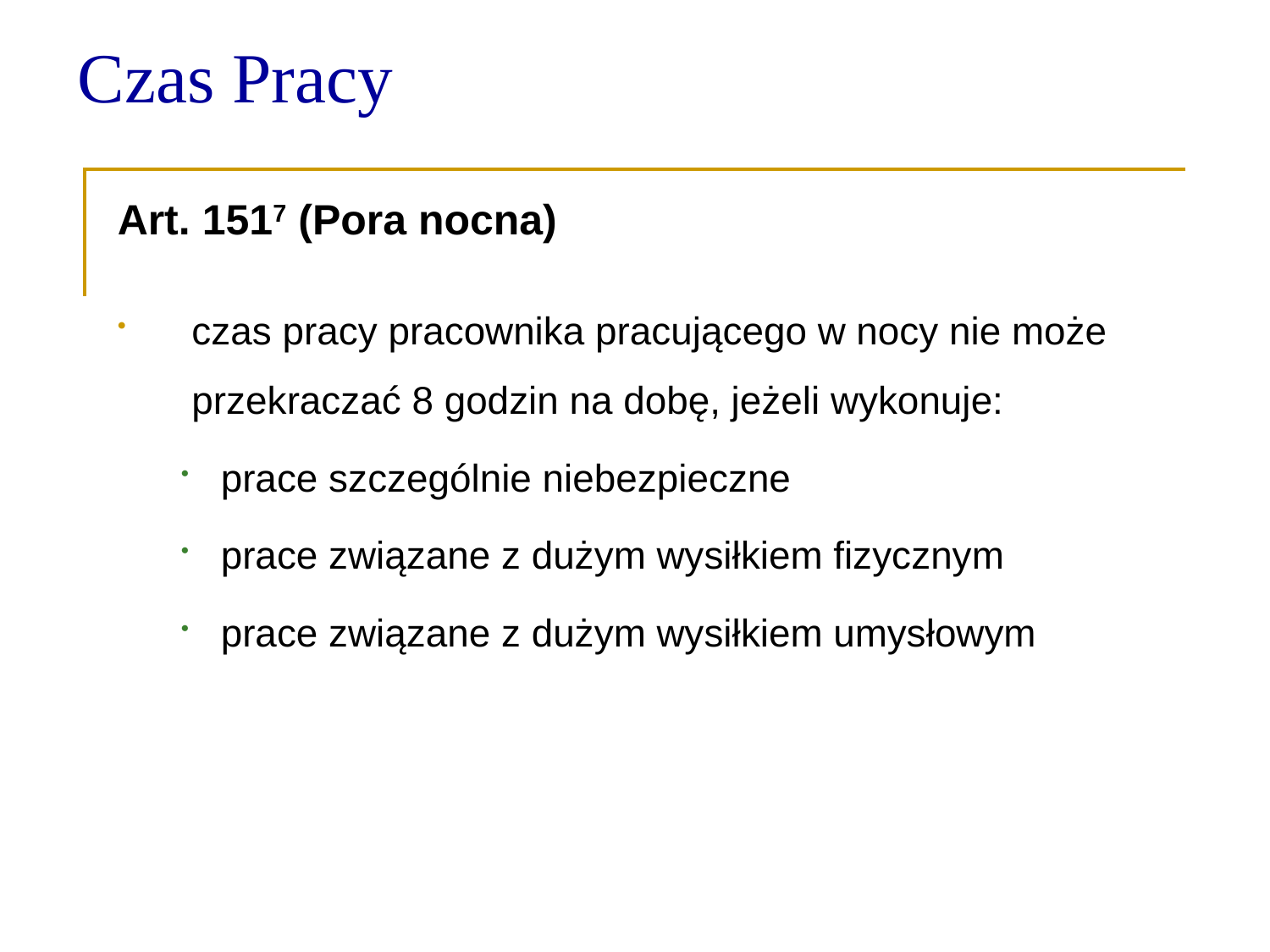

Czas Pracy
Art. 1517 (Pora nocna)
czas pracy pracownika pracującego w nocy nie może przekraczać 8 godzin na dobę, jeżeli wykonuje:
prace szczególnie niebezpieczne
prace związane z dużym wysiłkiem fizycznym
prace związane z dużym wysiłkiem umysłowym